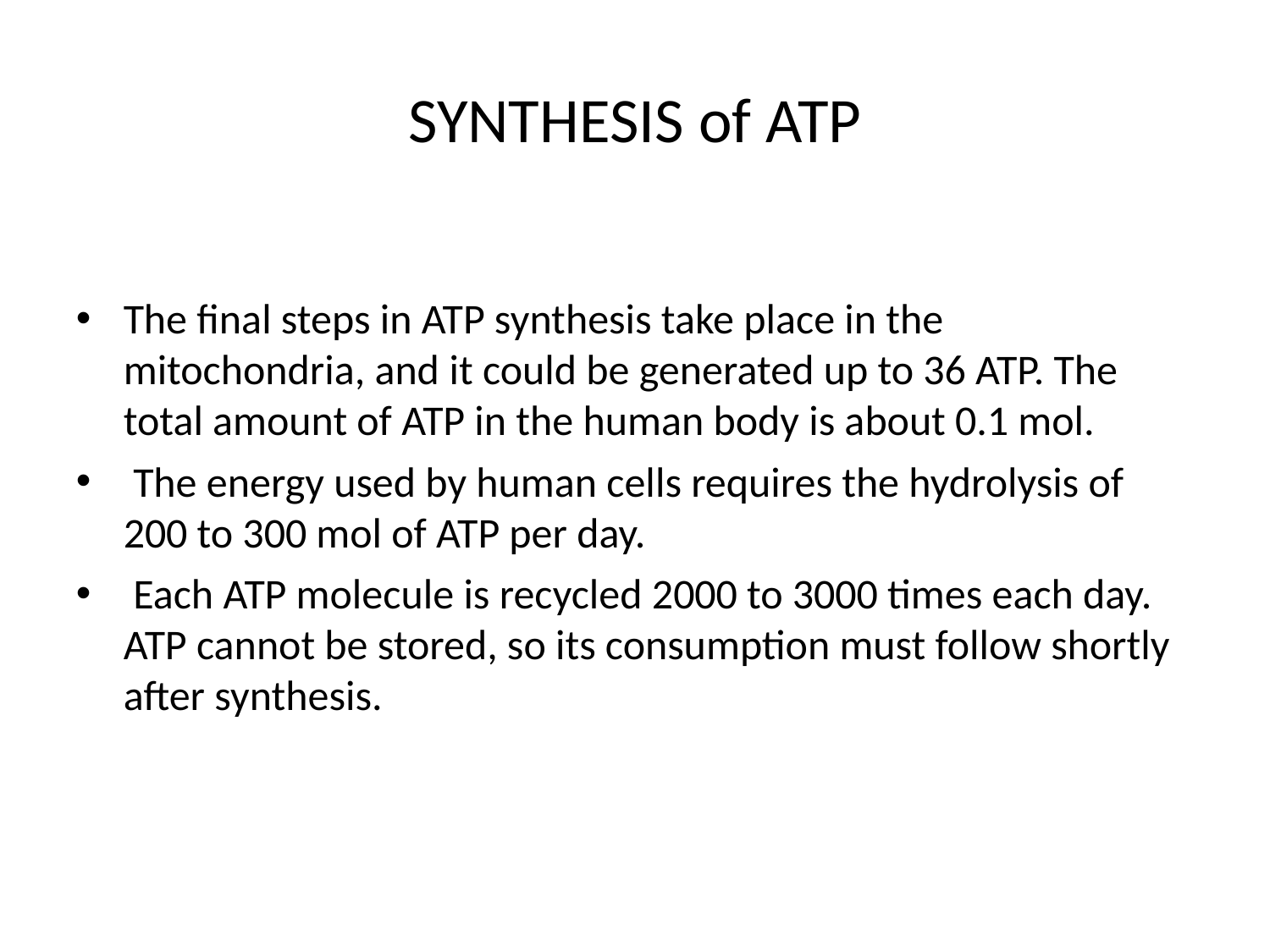

SYNTHESIS of ATP
The final steps in ATP synthesis take place in the mitochondria, and it could be generated up to 36 ATP. The total amount of ATP in the human body is about 0.1 mol.
 The energy used by human cells requires the hydrolysis of 200 to 300 mol of ATP per day.
 Each ATP molecule is recycled 2000 to 3000 times each day. ATP cannot be stored, so its consumption must follow shortly after synthesis.